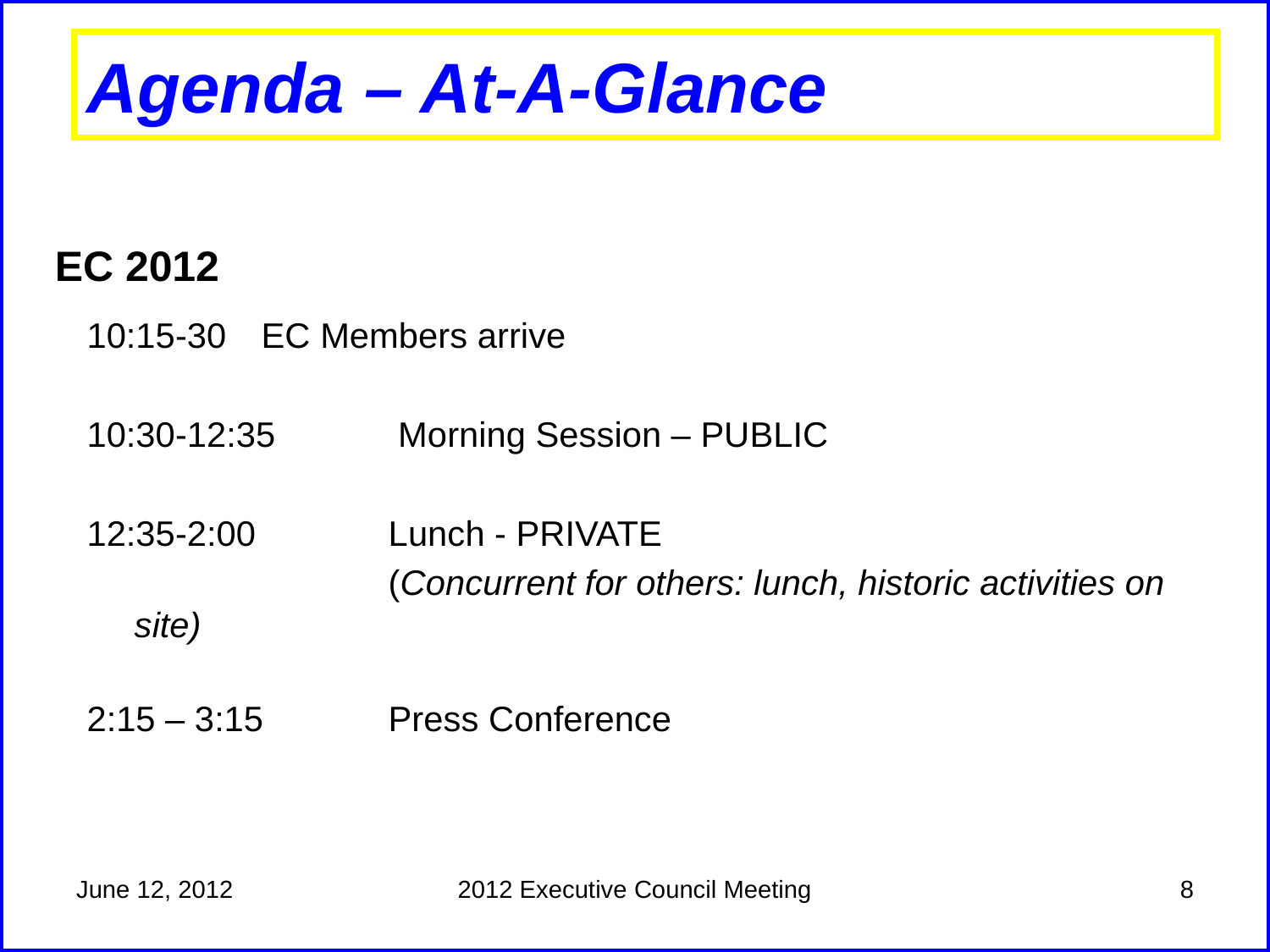

# Agenda – At-A-Glance
EC 2012
10:15-30	EC Members arrive

10:30-12:35  	 Morning Session – PUBLIC

12:35-2:00    	Lunch - PRIVATE
			(Concurrent for others: lunch, historic activities on site)

2:15 – 3:15	Press Conference

June 12, 2012
2012 Executive Council Meeting
8